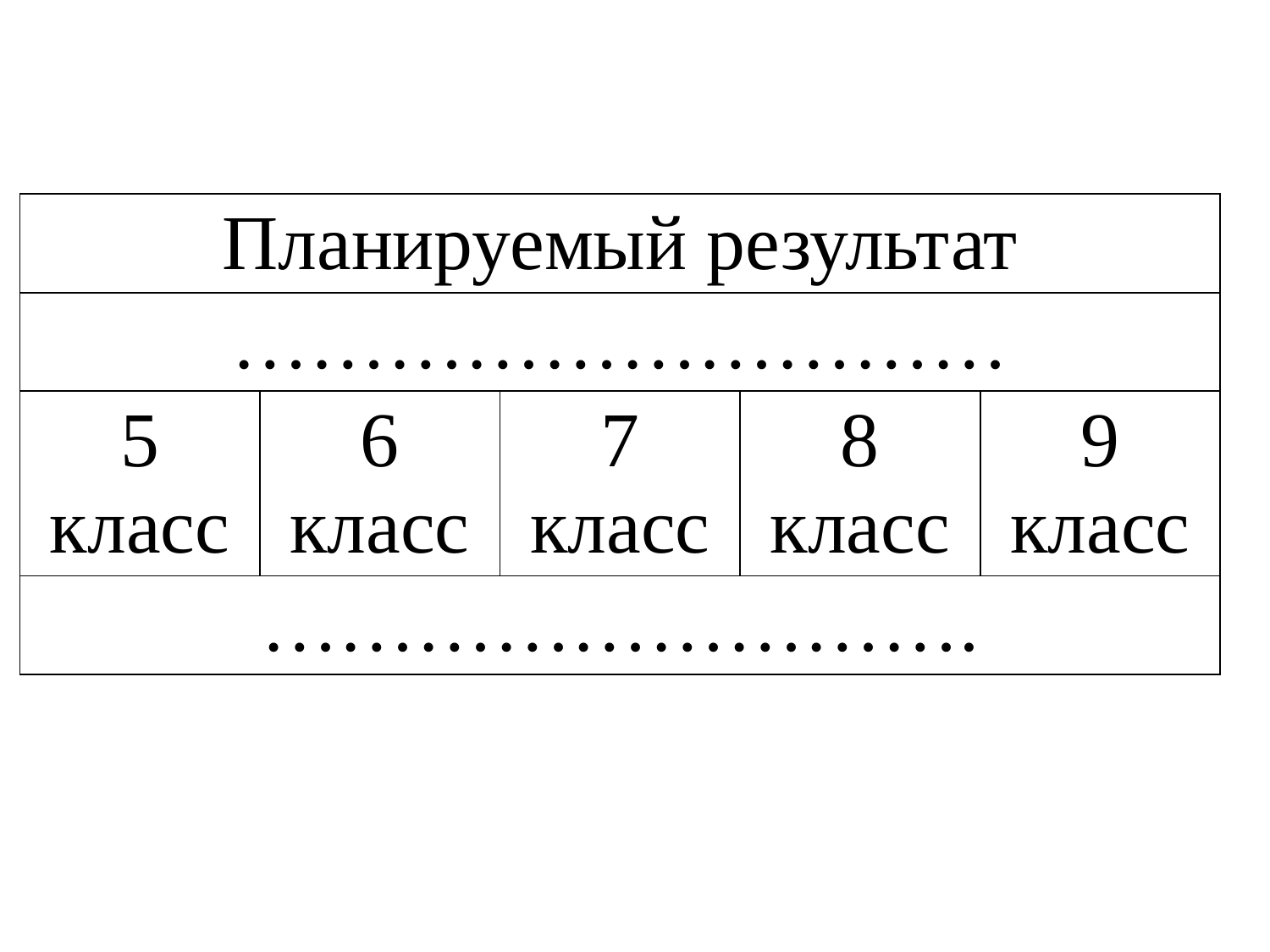

| Планируемый результат |  |  |  |  |
| --- | --- | --- | --- | --- |
| ………………………… |  |  |  |  |
| 5 класс | 6 класс | 7 класс | 8 класс | 9 класс |
| ………………………. |  |  |  |  |